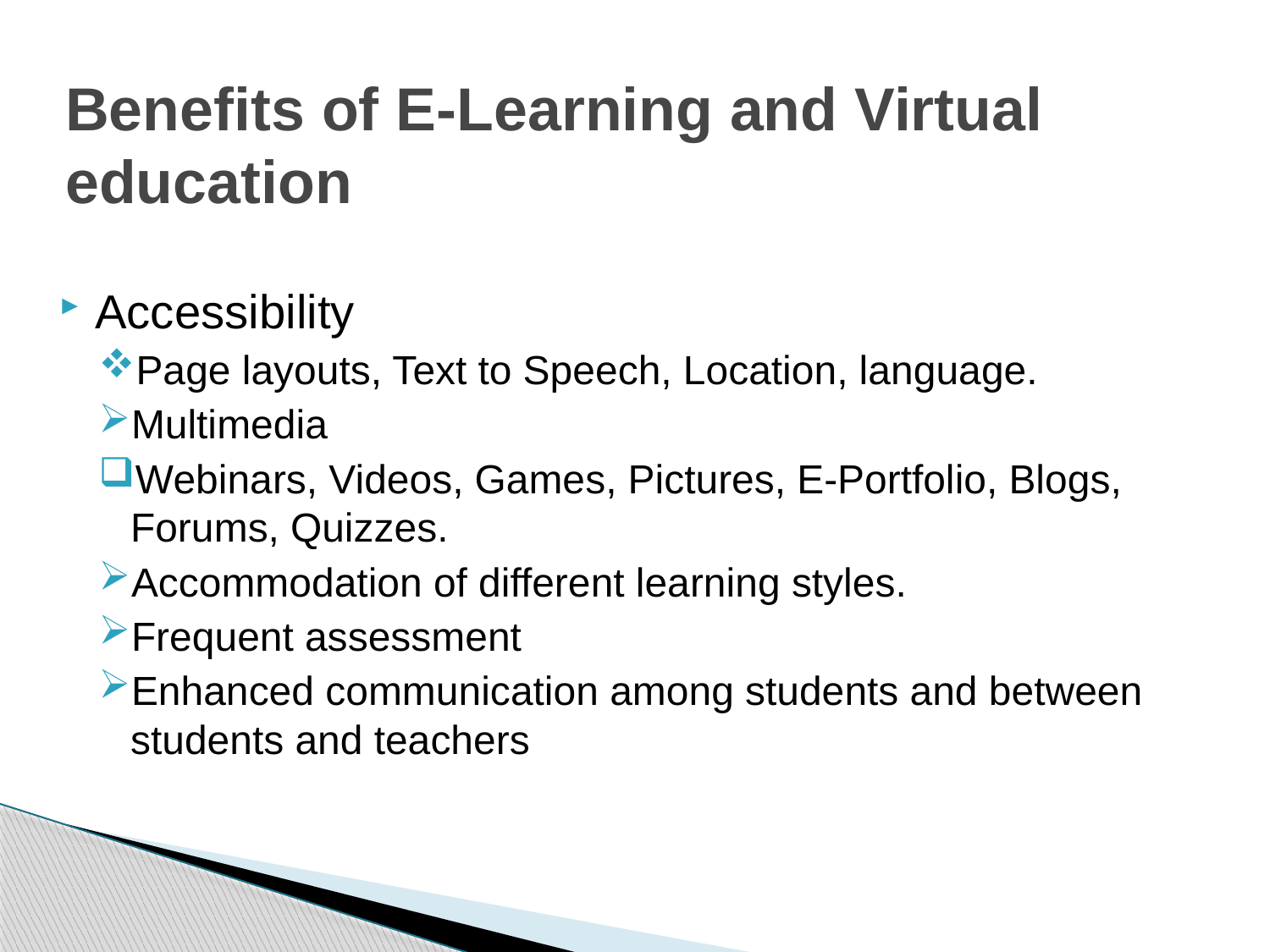

# Benefits of E-Learning and Virtual education
Accessibility
Page layouts, Text to Speech, Location, language.
Multimedia
Webinars, Videos, Games, Pictures, E-Portfolio, Blogs, Forums, Quizzes.
Accommodation of different learning styles.
Frequent assessment
Enhanced communication among students and between students and teachers